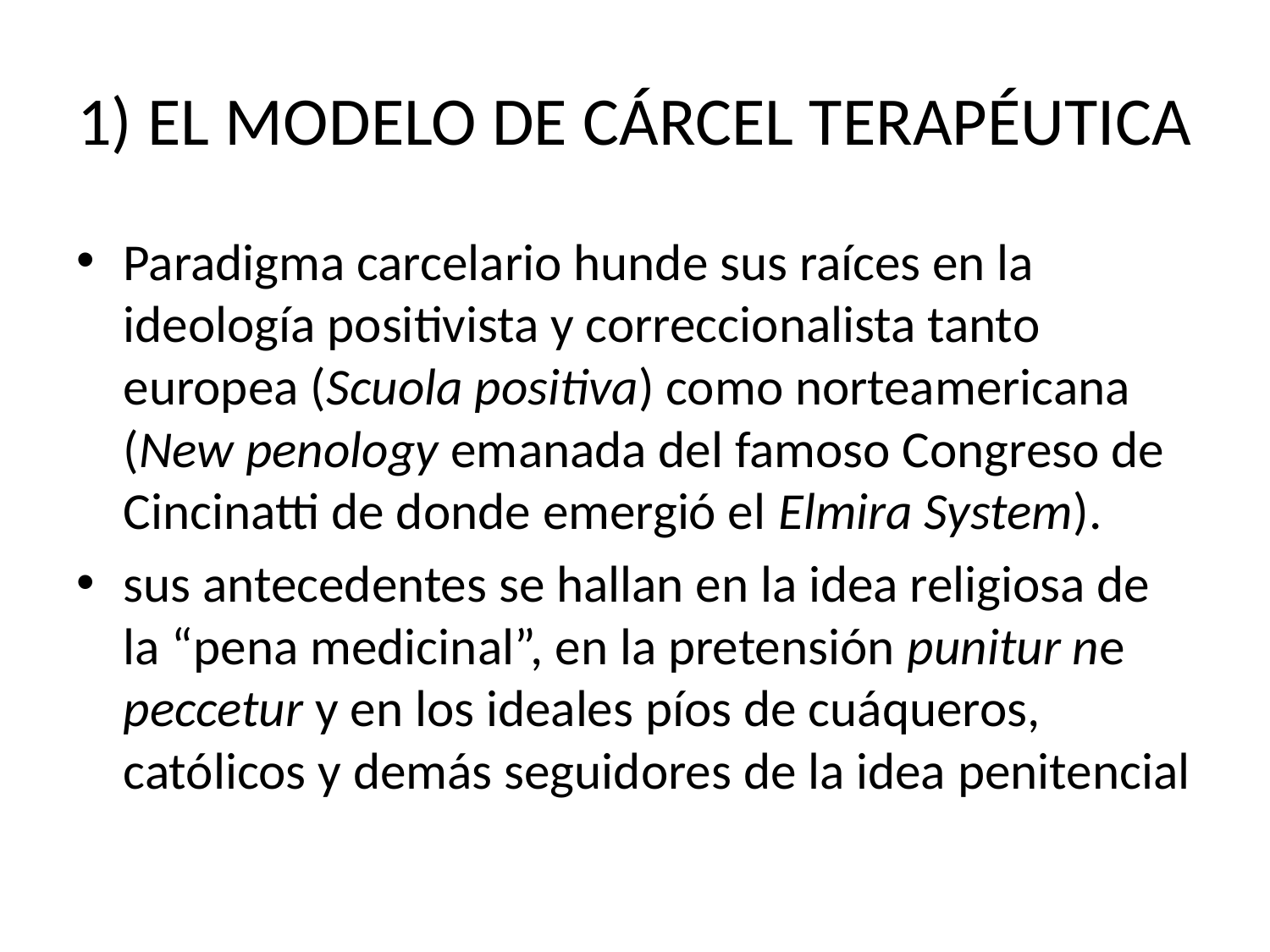

# 1) EL MODELO DE CÁRCEL TERAPÉUTICA
Paradigma carcelario hunde sus raíces en la ideología positivista y correccionalista tanto europea (Scuola positiva) como norteamericana (New penology emanada del famoso Congreso de Cincinatti de donde emergió el Elmira System).
sus antecedentes se hallan en la idea religiosa de la “pena medicinal”, en la pretensión punitur ne peccetur y en los ideales píos de cuáqueros, católicos y demás seguidores de la idea penitencial